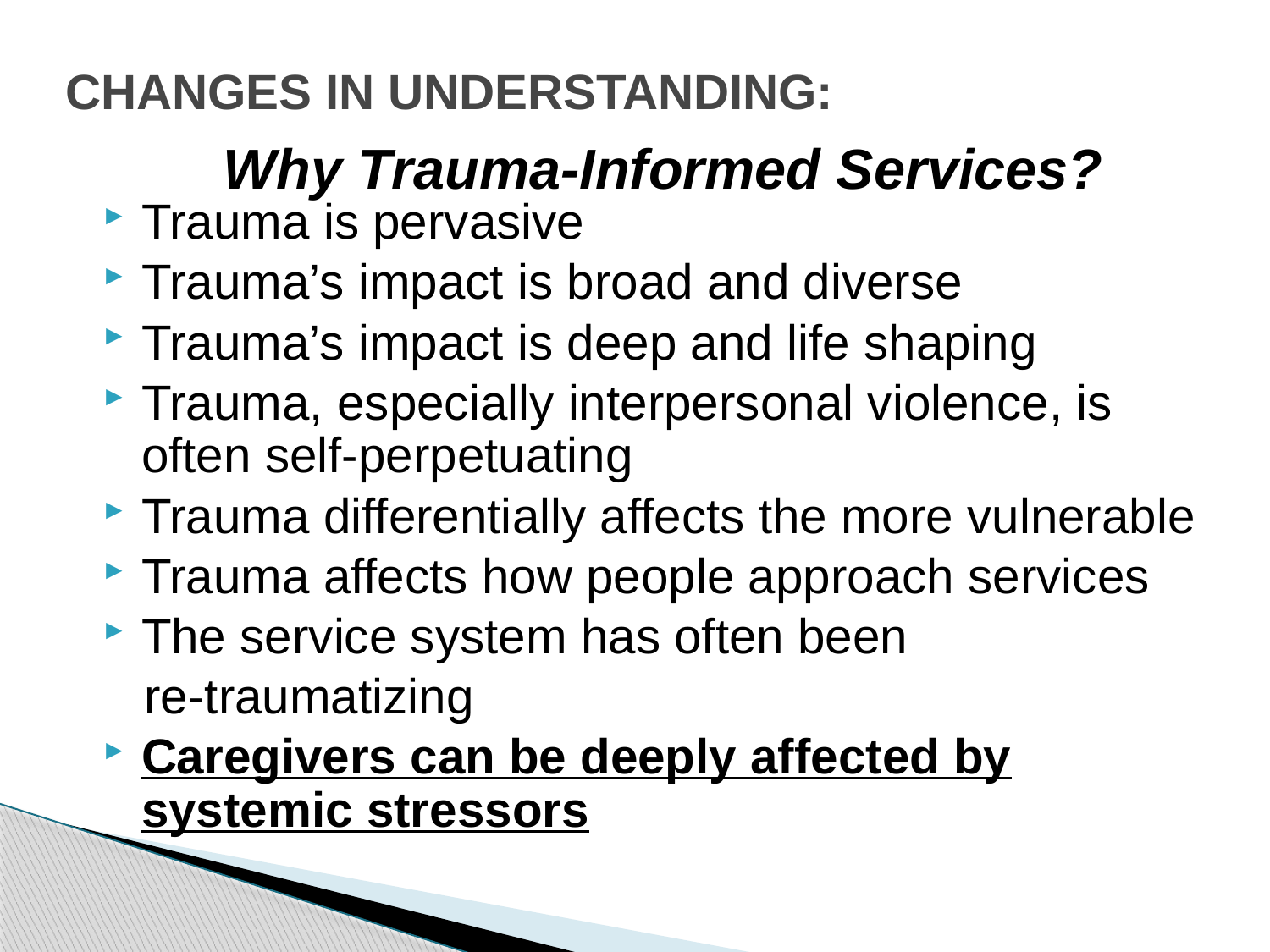

# CHANGES IN UNDERSTANDING:
Why Trauma-Informed Services?
Trauma is pervasive
Trauma’s impact is broad and diverse
Trauma’s impact is deep and life shaping
Trauma, especially interpersonal violence, is often self-perpetuating
Trauma differentially affects the more vulnerable
Trauma affects how people approach services
The service system has often been
   re-traumatizing
Caregivers can be deeply affected by systemic stressors